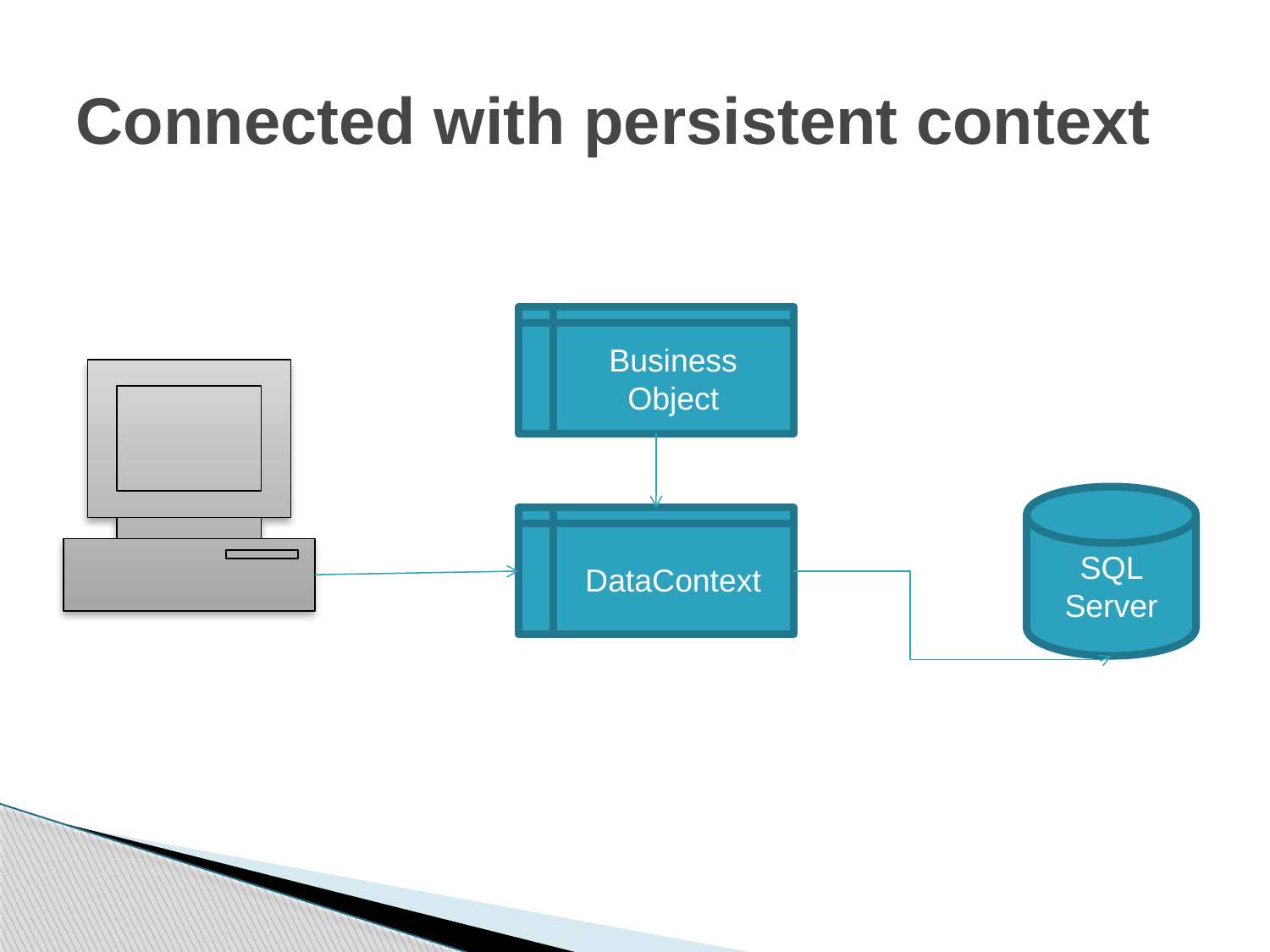

# Connected with persistent context
Business Object

SQL Server
DataContext